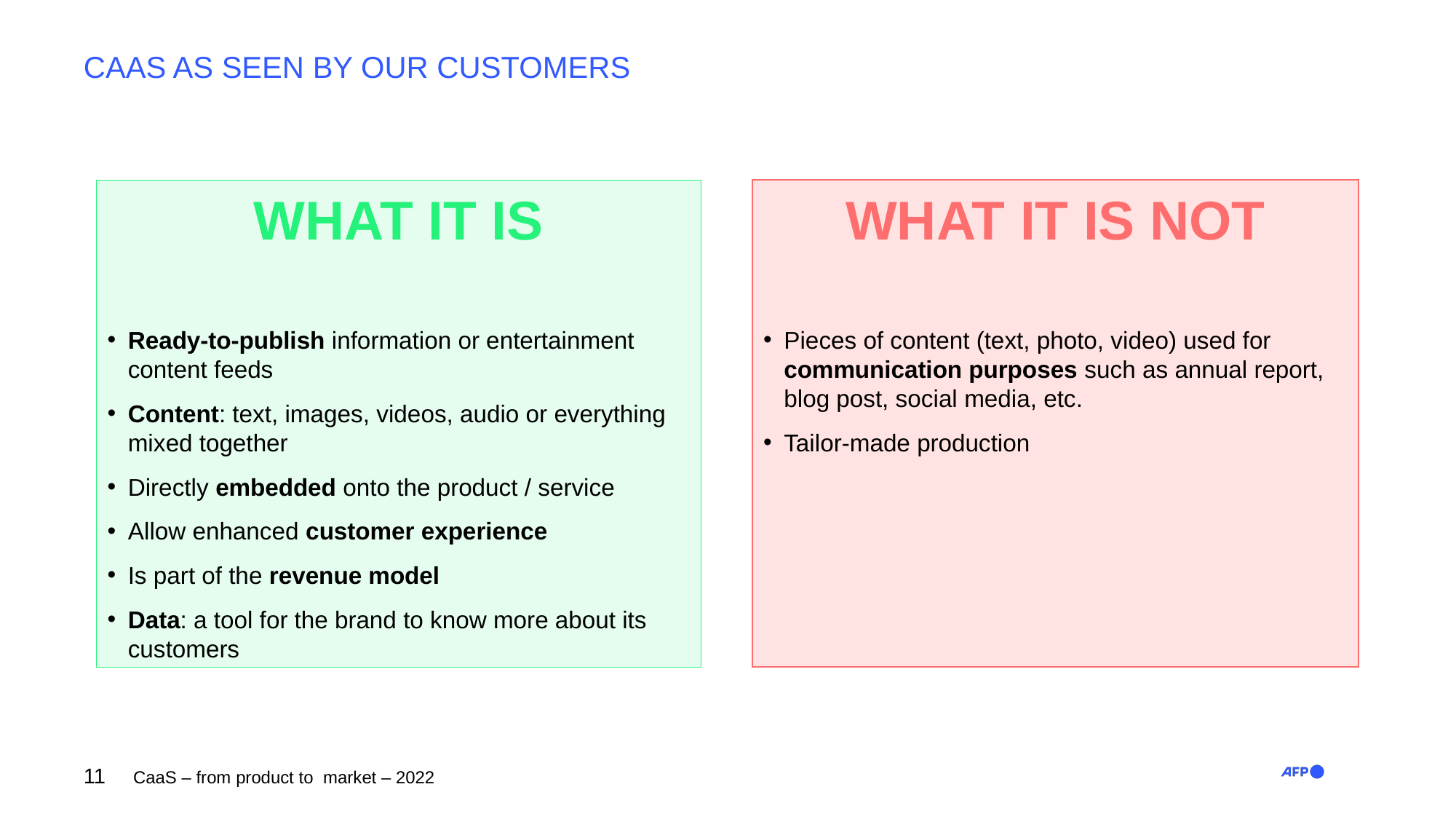

CaaS as seen by our customers
WHAT IT IS

Ready-to-publish information or entertainment content feeds
Content: text, images, videos, audio or everything mixed together
Directly embedded onto the product / service
Allow enhanced customer experience
Is part of the revenue model
Data: a tool for the brand to know more about its customers

WHAT IT IS NOT

Pieces of content (text, photo, video) used for communication purposes such as annual report, blog post, social media, etc.
Tailor-made production

11
CaaS – from product to  market – 2022